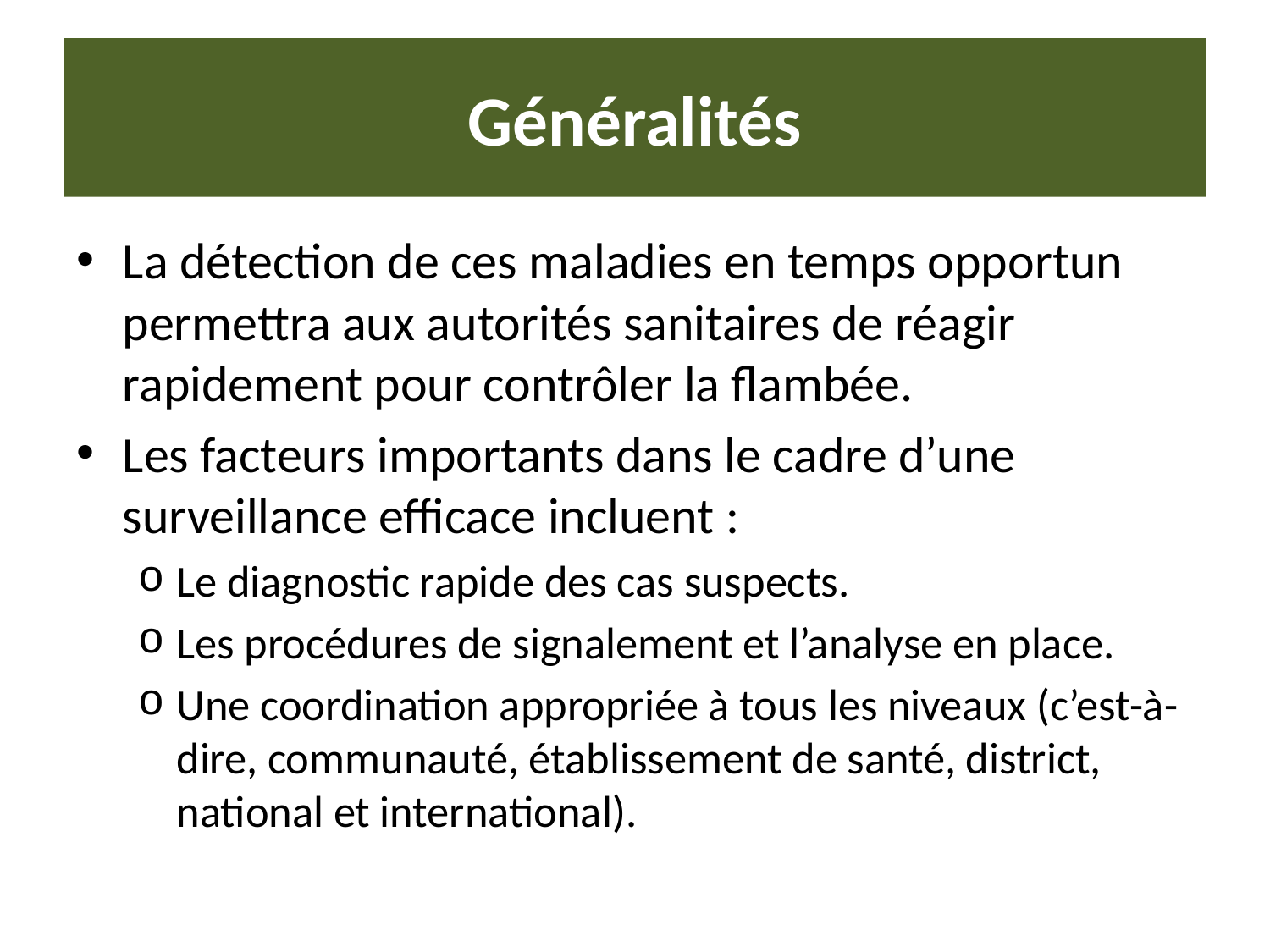

# Généralités
La détection de ces maladies en temps opportun permettra aux autorités sanitaires de réagir rapidement pour contrôler la flambée.
Les facteurs importants dans le cadre d’une surveillance efficace incluent :
Le diagnostic rapide des cas suspects.
Les procédures de signalement et l’analyse en place.
Une coordination appropriée à tous les niveaux (c’est-à-dire, communauté, établissement de santé, district, national et international).